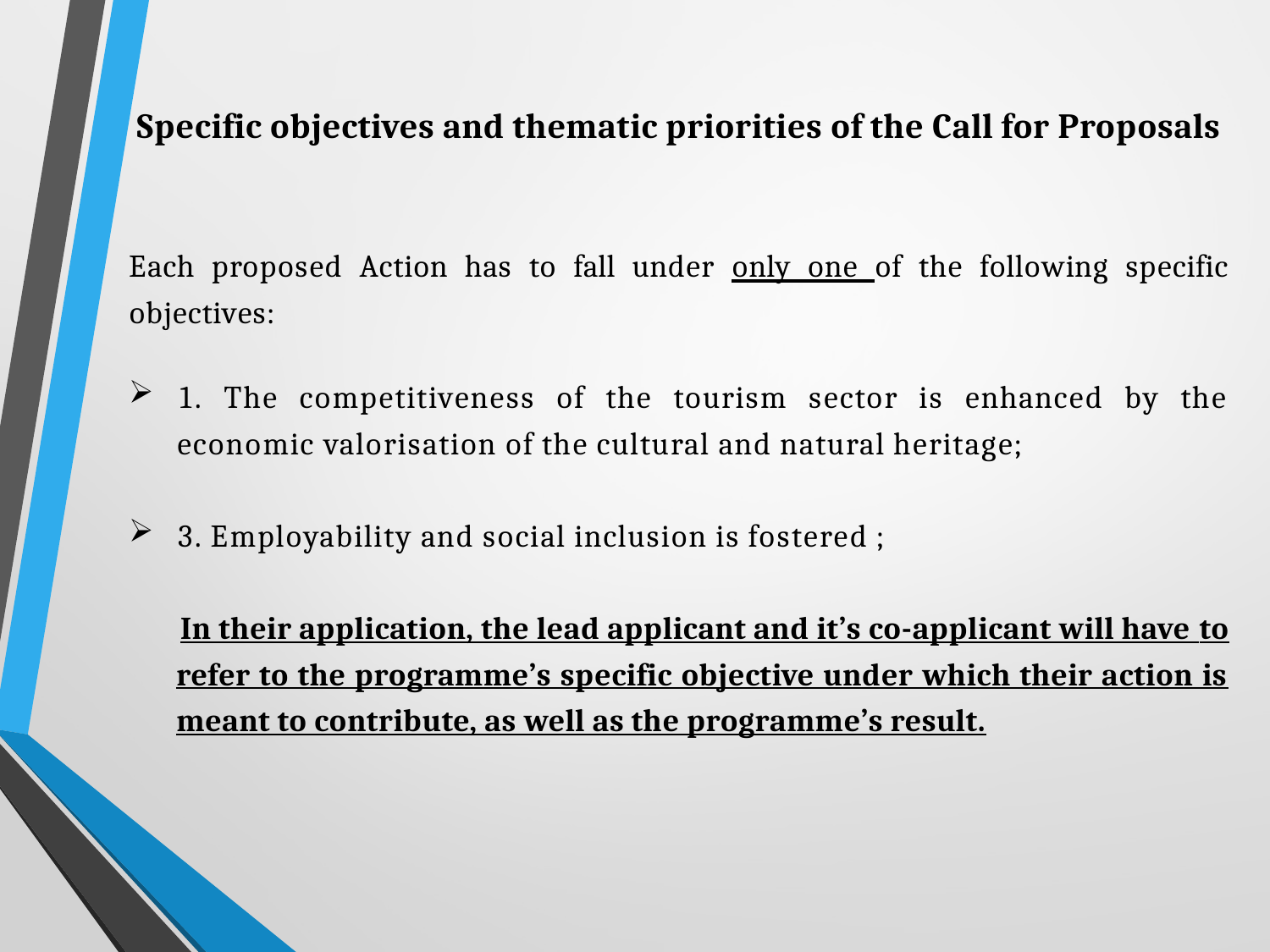

Specific objectives and thematic priorities of the Call for Proposals

Each proposed Action has to fall under only one of the following specific objectives:

1. The competitiveness of the tourism sector is enhanced by the economic valorisation of the cultural and natural heritage;

3. Employability and social inclusion is fostered ;

       In their application, the lead applicant and it’s co-applicant will have to refer to the programme’s specific objective under which their action is meant to contribute, as well as the programme’s result.